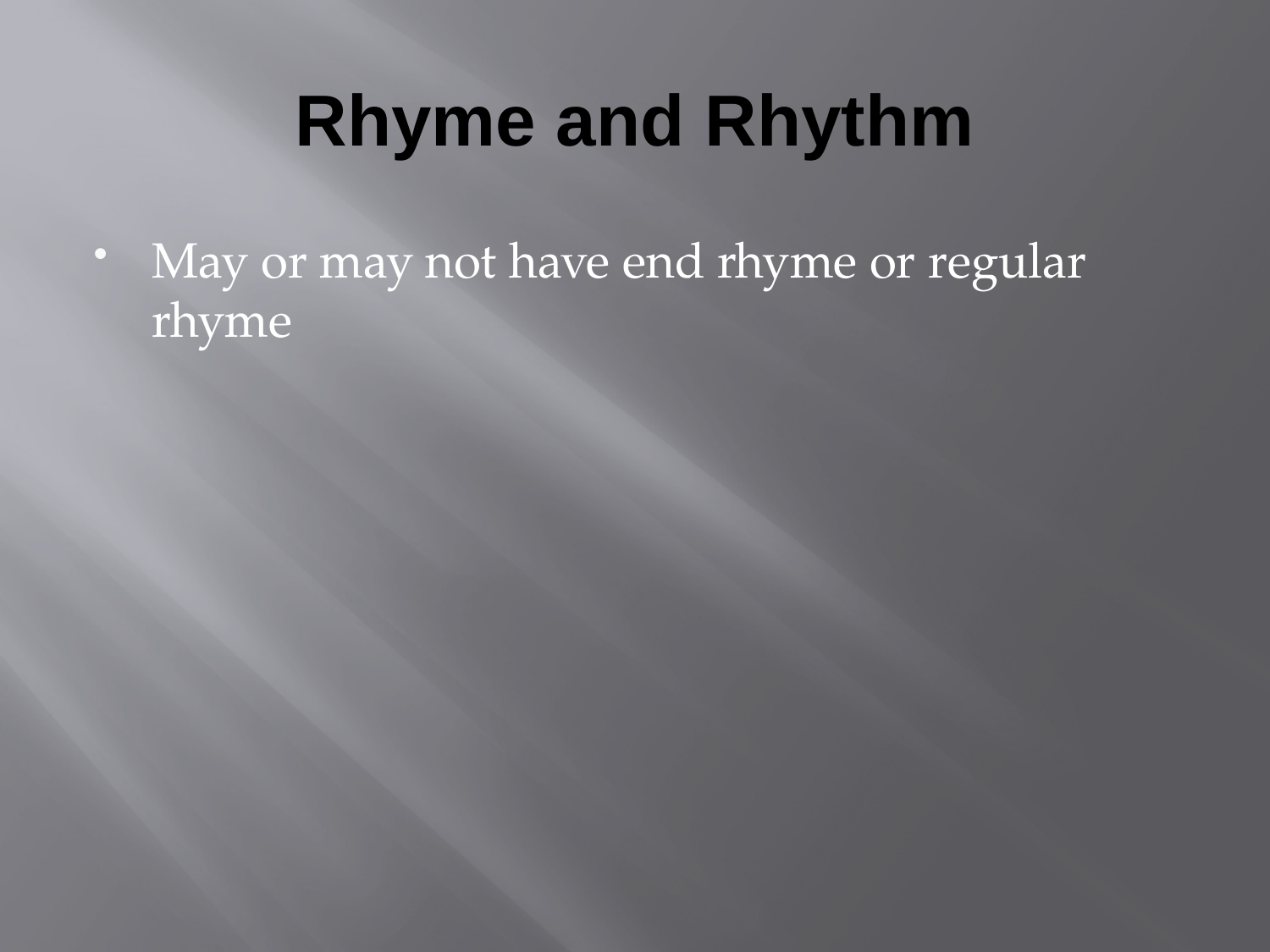

# Rhyme and Rhythm
May or may not have end rhyme or regular rhyme